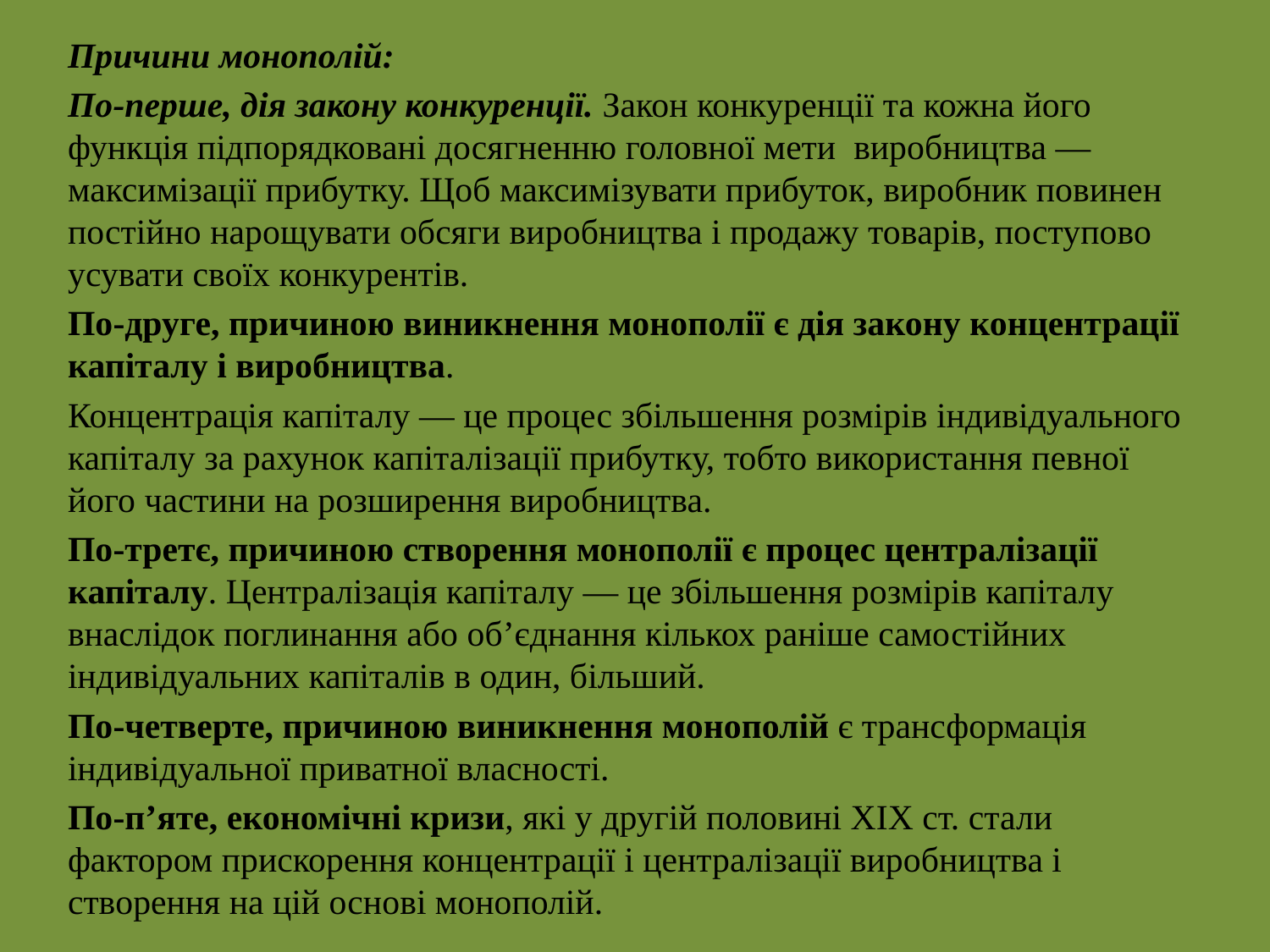

Причини монополій:
По-перше, дія закону конкуренції. Закон конкуренції та кожна його функція підпорядковані досягненню головної мети  виробництва — максимізації прибутку. Щоб максимізувати прибуток, виробник повинен постійно нарощувати обсяги виробництва і продажу товарів, поступово усувати своїх конкурентів.
По-друге, причиною виникнення монополії є дія закону концентрації капіталу і виробництва.
Концентрація капіталу — це процес збільшення розмірів індивідуального капіталу за рахунок капіталізації прибутку, тобто використання певної його частини на розширення виробництва.
По-третє, причиною створення монополії є процес централізації капіталу. Централізація капіталу — це збільшення розмірів капіталу внаслідок поглинання або об’єднання кількох раніше самостійних індивідуальних капіталів в один, більший.
По-четверте, причиною виникнення монополій є трансформація індивідуальної приватної власності.
По-п’яте, економічні кризи, які у другій половині XIX ст. стали фактором прискорення концентрації і централізації виробництва і створення на цій основі монополій.